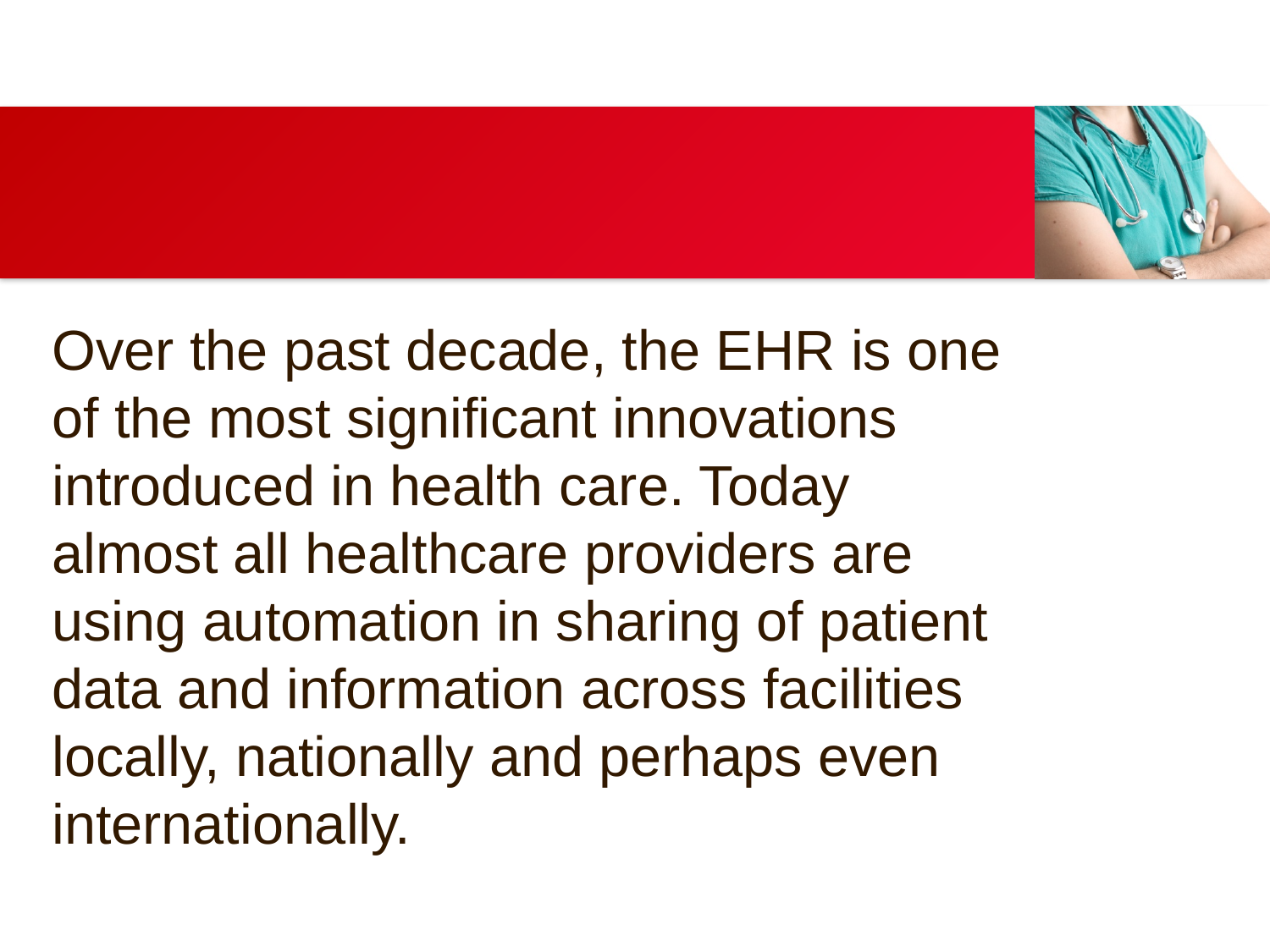

# Over the past decade, the EHR is one of the most significant innovations introduced in health care. Today almost all healthcare providers are using automation in sharing of patient data and information across facilities locally, nationally and perhaps even internationally.
This is an example text. Go ahead and replace it with your own text. This is an example text. Go ahead and replace it with your own text.
This is an example text. Go ahead and replace it with your own text.
This is an example text. Go ahead and replace it with your own text.